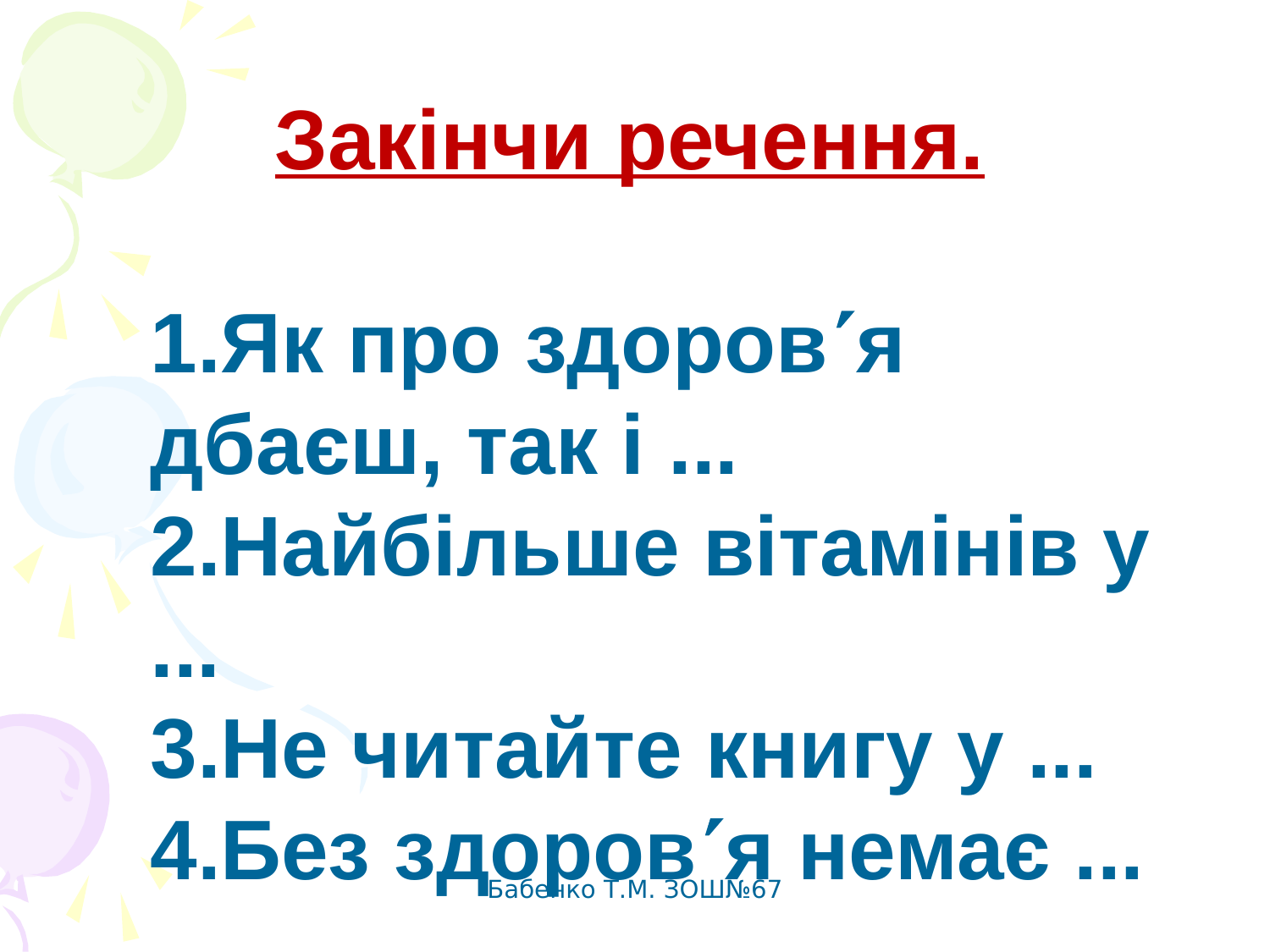

Закінчи речення.

Як про здоров′я дбаєш, так і ...
Найбільше вітамінів у ...
Не читайте книгу у ...
Без здоров′я немає ...

Бабенко Т.М. ЗОШ№67